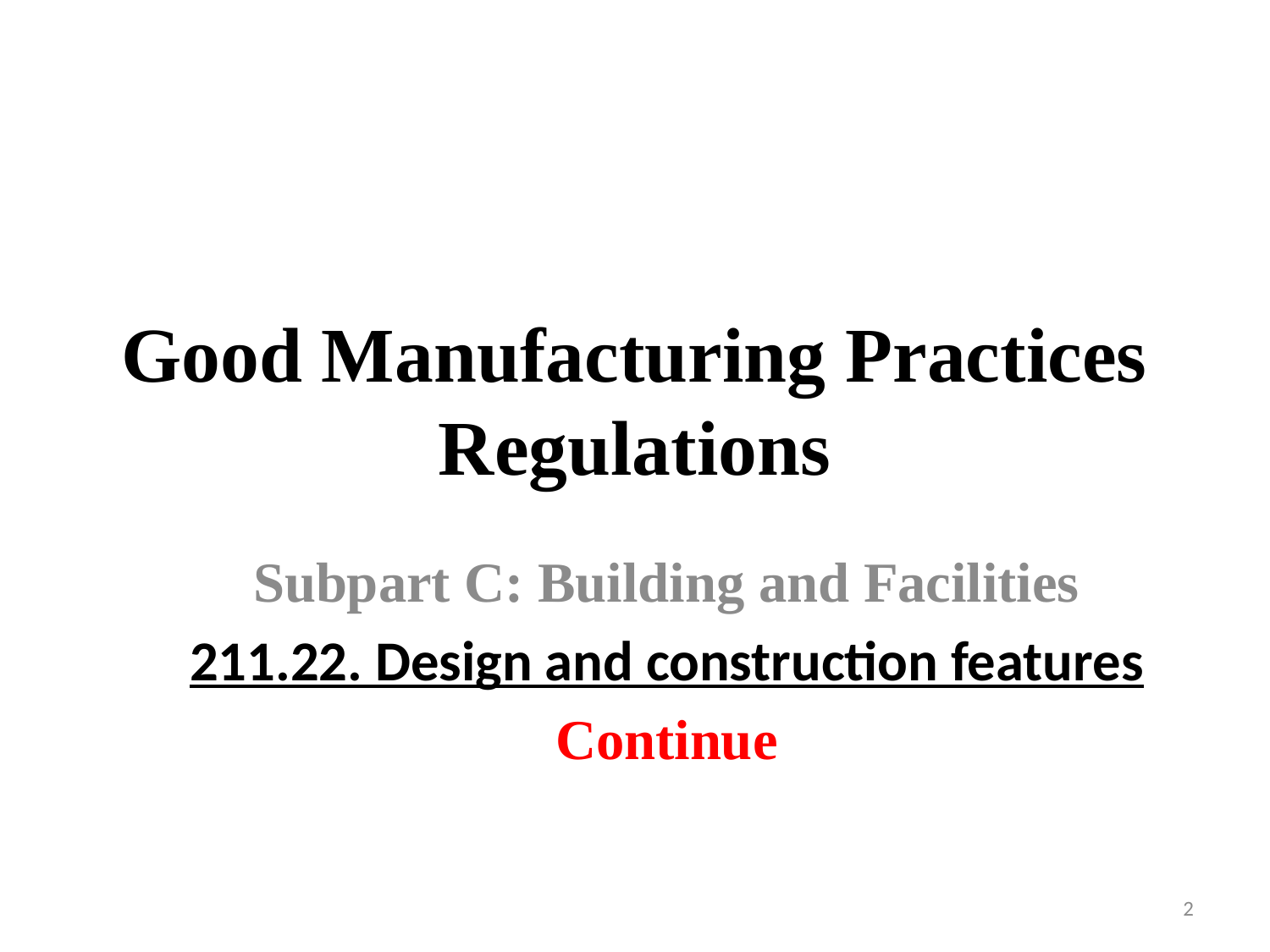

# Good Manufacturing Practices Regulations
Subpart C: Building and Facilities
211.22. Design and construction features
Continue
2